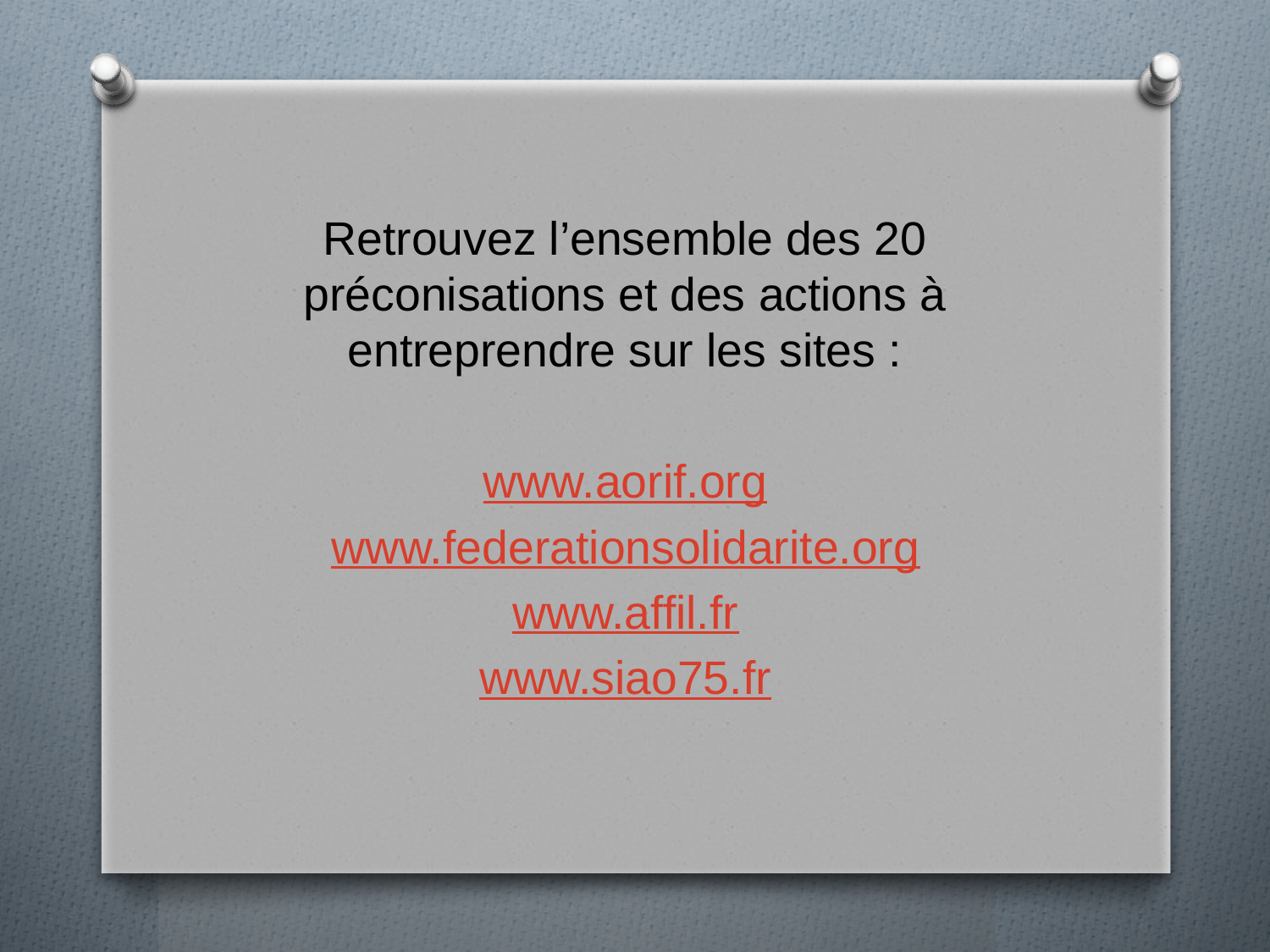

Retrouvez l’ensemble des 20 préconisations et des actions à entreprendre sur les sites :

www.aorif.org
www.federationsolidarite.org
www.affil.fr
www.siao75.fr